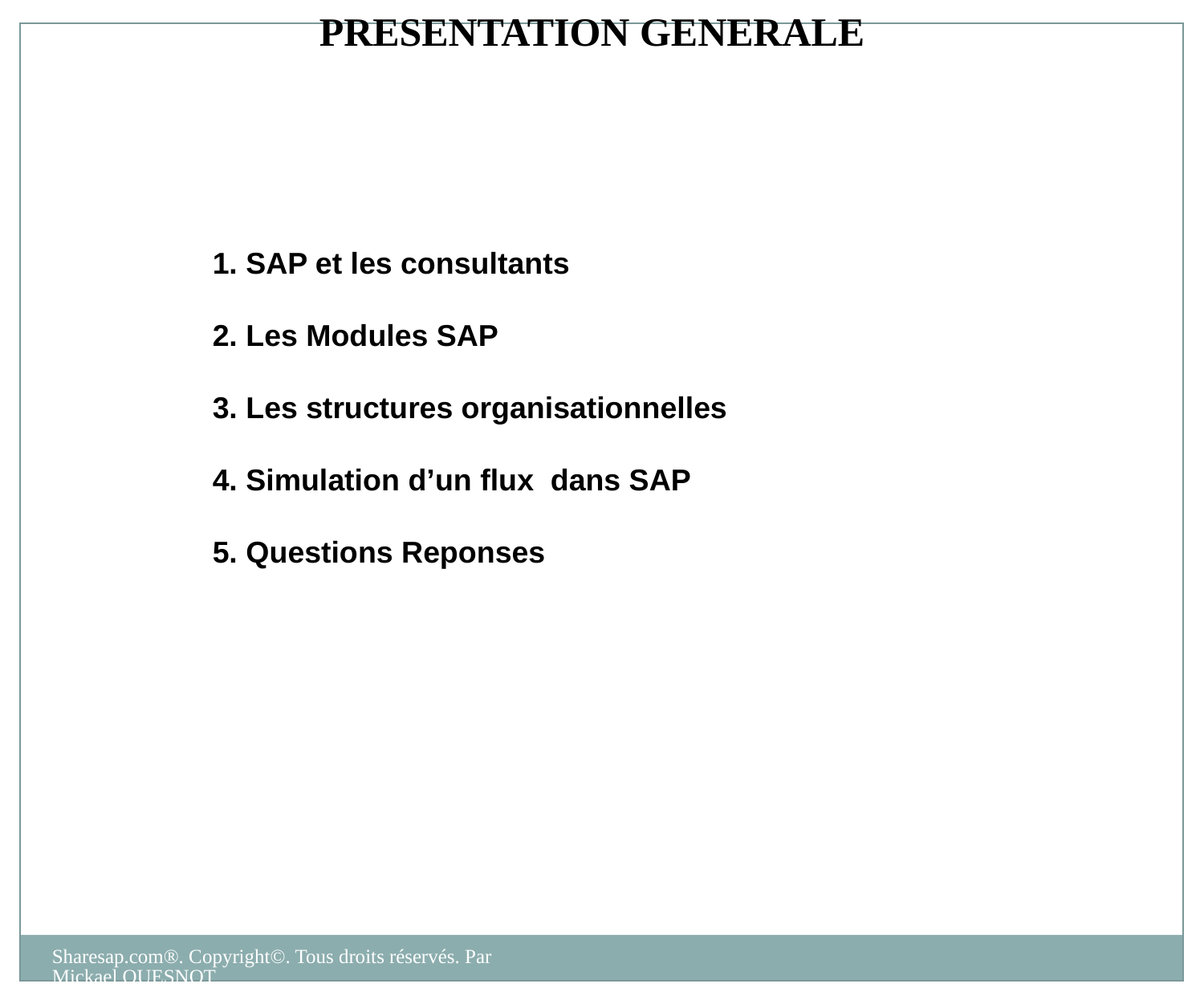

PRESENTATION GENERALE

1. SAP et les consultants

2. Les Modules SAP

3. Les structures organisationnelles

4. Simulation d’un flux  dans SAP

5. Questions Reponses

Sharesap.com®. Copyright©. Tous droits réservés. Par Mickael QUESNOT